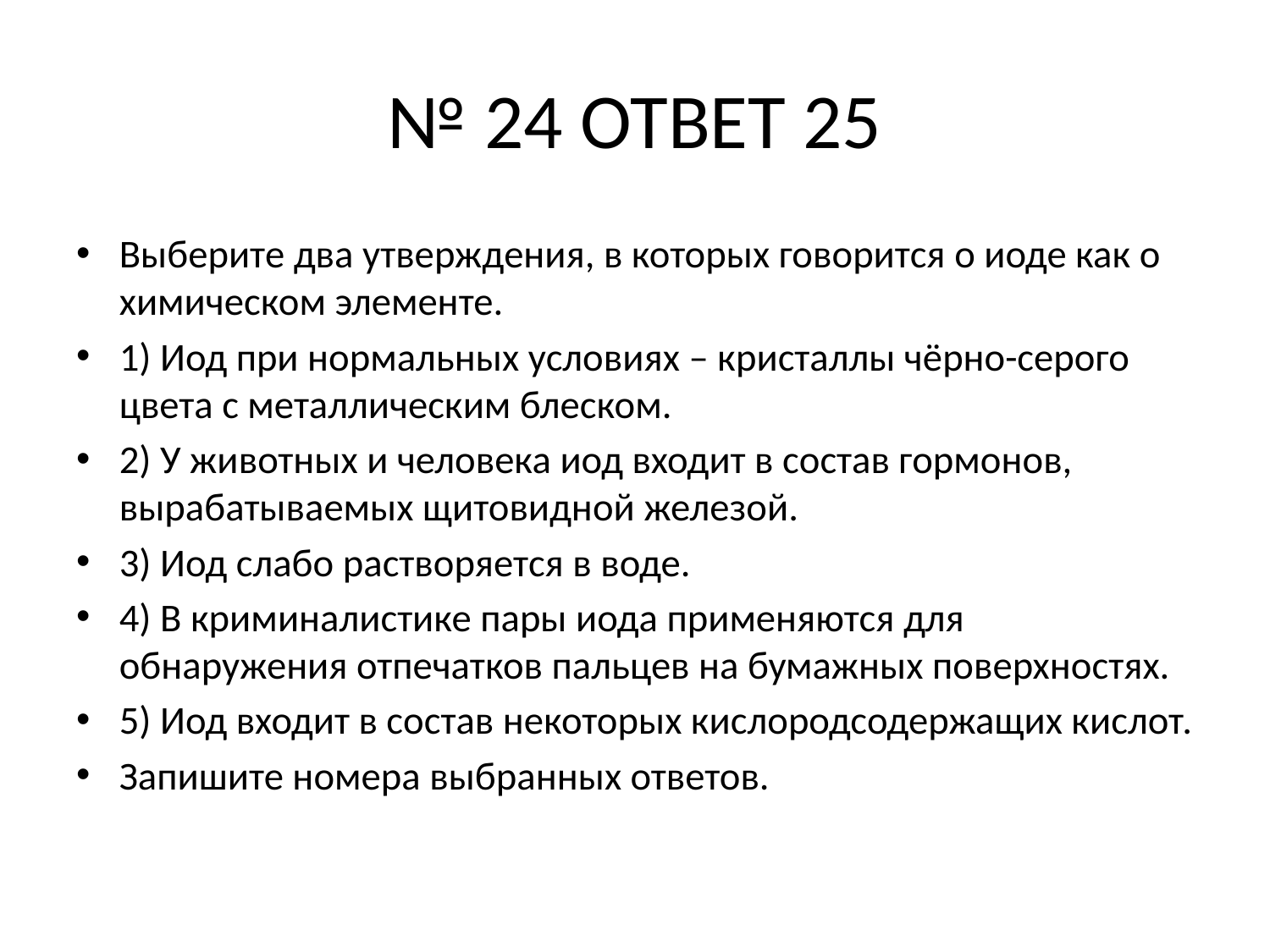

# № 24 ОТВЕТ 25
Выберите два утверждения, в которых говорится о иоде как о химическом элементе.
1) Иод при нормальных условиях – кристаллы чёрно-серого цвета с металлическим блеском.
2) У животных и человека иод входит в состав гормонов, вырабатываемых щитовидной железой.
3) Иод слабо растворяется в воде.
4) В криминалистике пары иода применяются для обнаружения отпечатков пальцев на бумажных поверхностях.
5) Иод входит в состав некоторых кислородсодержащих кислот.
Запишите номера выбранных ответов.